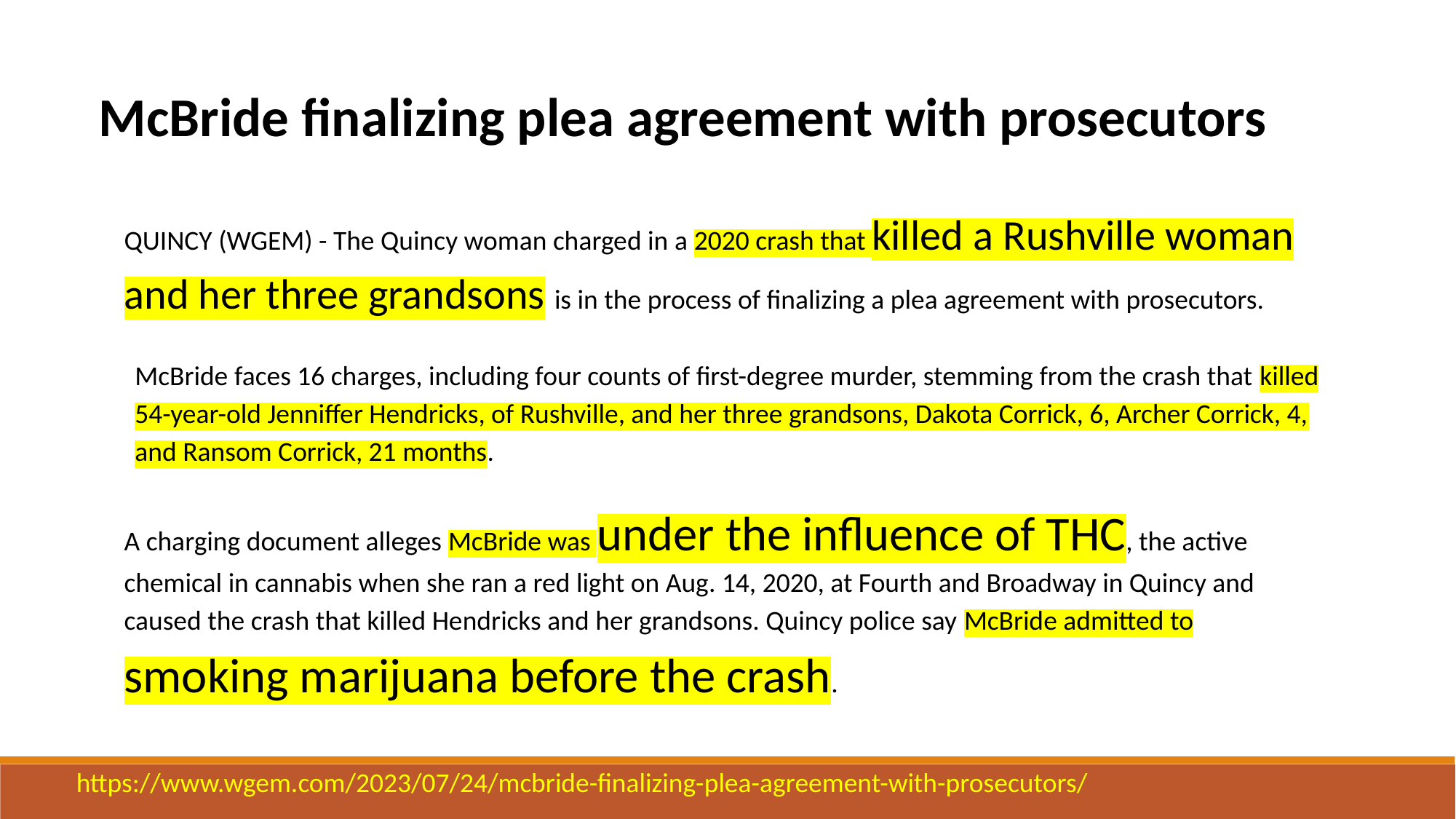

McBride finalizing plea agreement with prosecutors
QUINCY (WGEM) - The Quincy woman charged in a 2020 crash that killed a Rushville woman and her three grandsons is in the process of finalizing a plea agreement with prosecutors.
McBride faces 16 charges, including four counts of first-degree murder, stemming from the crash that killed 54-year-old Jenniffer Hendricks, of Rushville, and her three grandsons, Dakota Corrick, 6, Archer Corrick, 4, and Ransom Corrick, 21 months.
A charging document alleges McBride was under the influence of THC, the active chemical in cannabis when she ran a red light on Aug. 14, 2020, at Fourth and Broadway in Quincy and caused the crash that killed Hendricks and her grandsons. Quincy police say McBride admitted to smoking marijuana before the crash.
https://www.wgem.com/2023/07/24/mcbride-finalizing-plea-agreement-with-prosecutors/